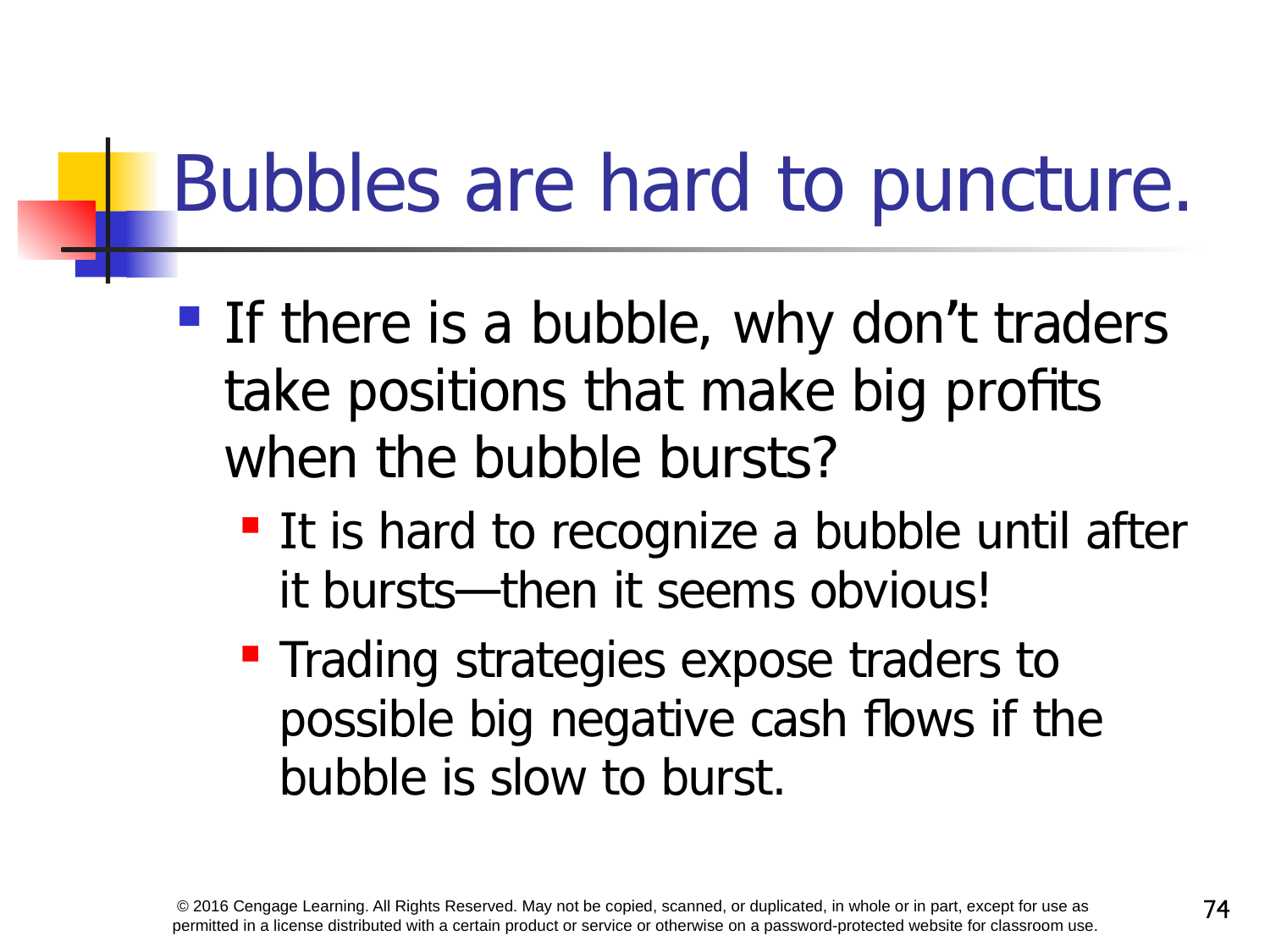

# Bubbles are hard to puncture.
If there is a bubble, why don’t traders take positions that make big profits when the bubble bursts?
It is hard to recognize a bubble until after it bursts—then it seems obvious!
Trading strategies expose traders to possible big negative cash flows if the bubble is slow to burst.
74